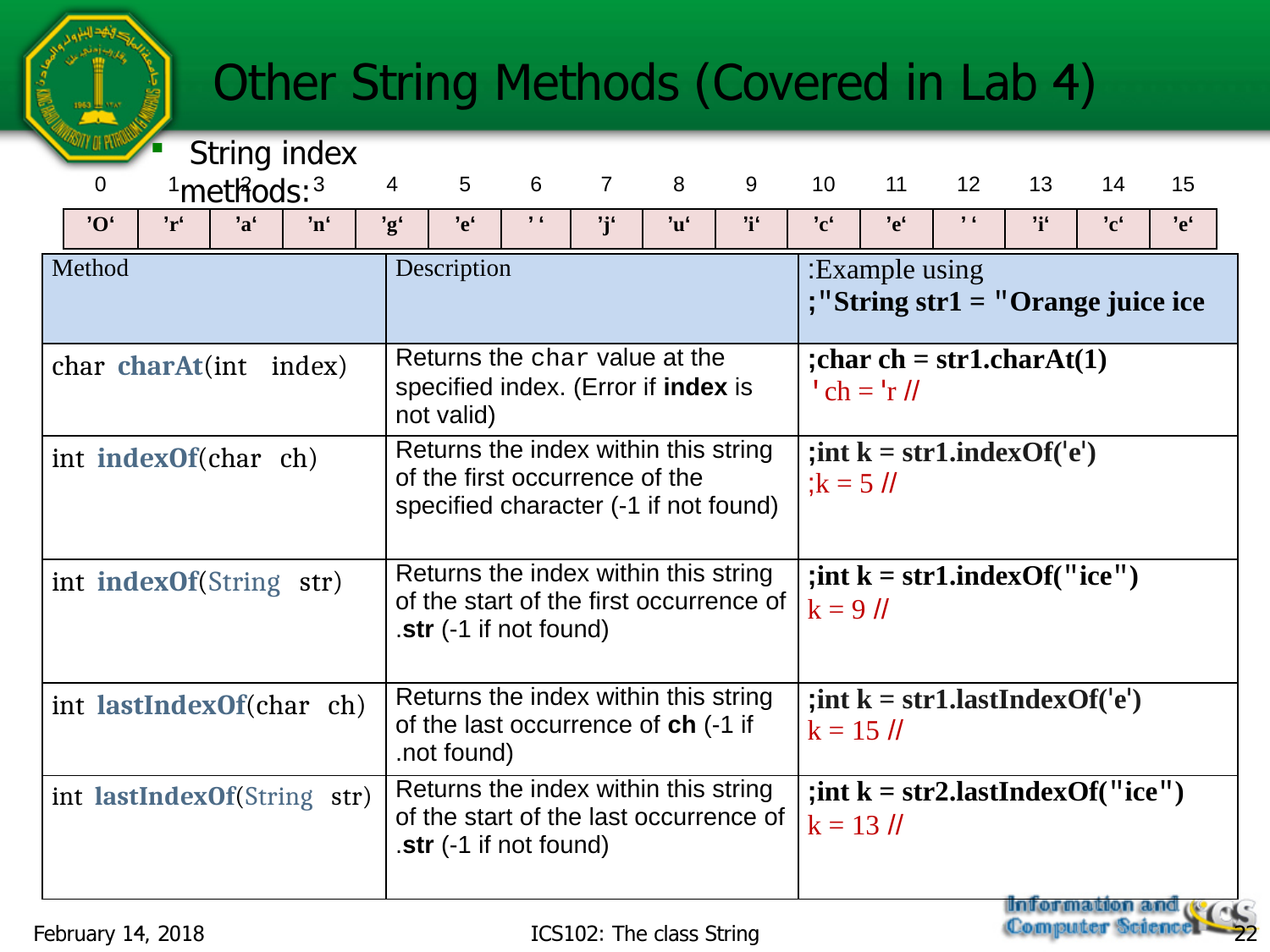

Other String Methods (Covered in Lab 4)
 String index methods:
| 0 | 1 | 2 | 3 | 4 | 5 | 6 | 7 | 8 | 9 | 10 | 11 | 12 | 13 | 14 | 15 |
| --- | --- | --- | --- | --- | --- | --- | --- | --- | --- | --- | --- | --- | --- | --- | --- |
| ‘O’ | ‘r’ | ‘a’ | ‘n’ | ‘g’ | ‘e’ | ‘ ’ | ‘j’ | ‘u’ | ‘i’ | ‘c’ | ‘e’ | ‘ ’ | ‘i’ | ‘c’ | ‘e’ |
| Method | Description | Example using: String str1 = "Orange juice ice"; |
| --- | --- | --- |
| char charAt(int index) | Returns the char value at the specified index. (Error if index is not valid) | char ch = str1.charAt(1); // ch = 'r' |
| int indexOf(char ch) | Returns the index within this string of the first occurrence of the specified character (-1 if not found) | int k = str1.indexOf('e'); // k = 5; |
| int indexOf(String str) | Returns the index within this string of the start of the first occurrence of str (-1 if not found). | int k = str1.indexOf("ice"); // k = 9 |
| int lastIndexOf(char ch) | Returns the index within this string of the last occurrence of ch (-1 if not found). | int k = str1.lastIndexOf('e'); // k = 15 |
| int lastIndexOf(String str) | Returns the index within this string of the start of the last occurrence of str (-1 if not found). | int k = str2.lastIndexOf("ice"); // k = 13 |
February 14, 2018
ICS102: The class String
22